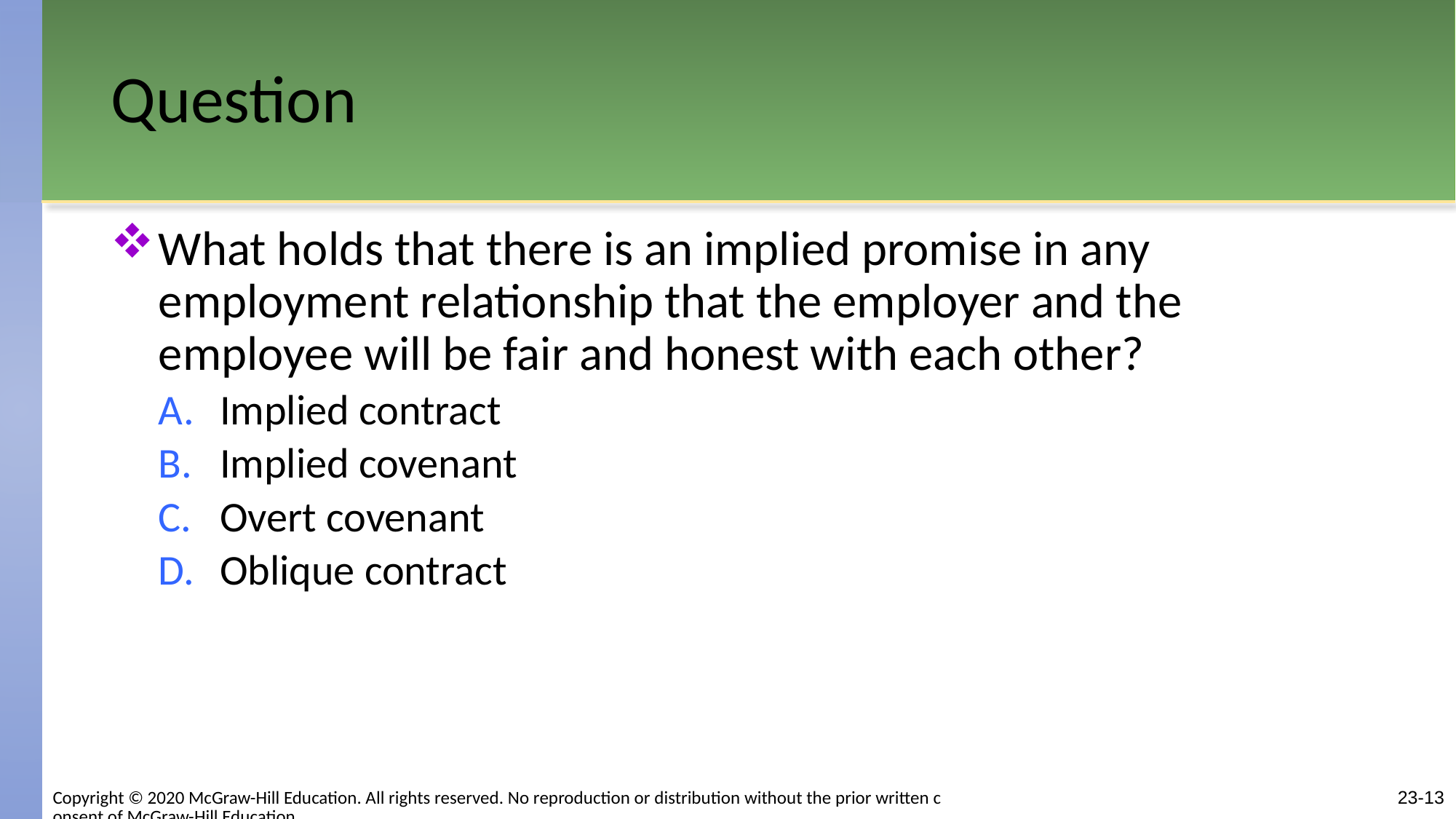

# Question
What holds that there is an implied promise in any employment relationship that the employer and the employee will be fair and honest with each other?
Implied contract
Implied covenant
Overt covenant
Oblique contract
Copyright © 2020 McGraw-Hill Education. All rights reserved. No reproduction or distribution without the prior written consent of McGraw-Hill Education.
23-13